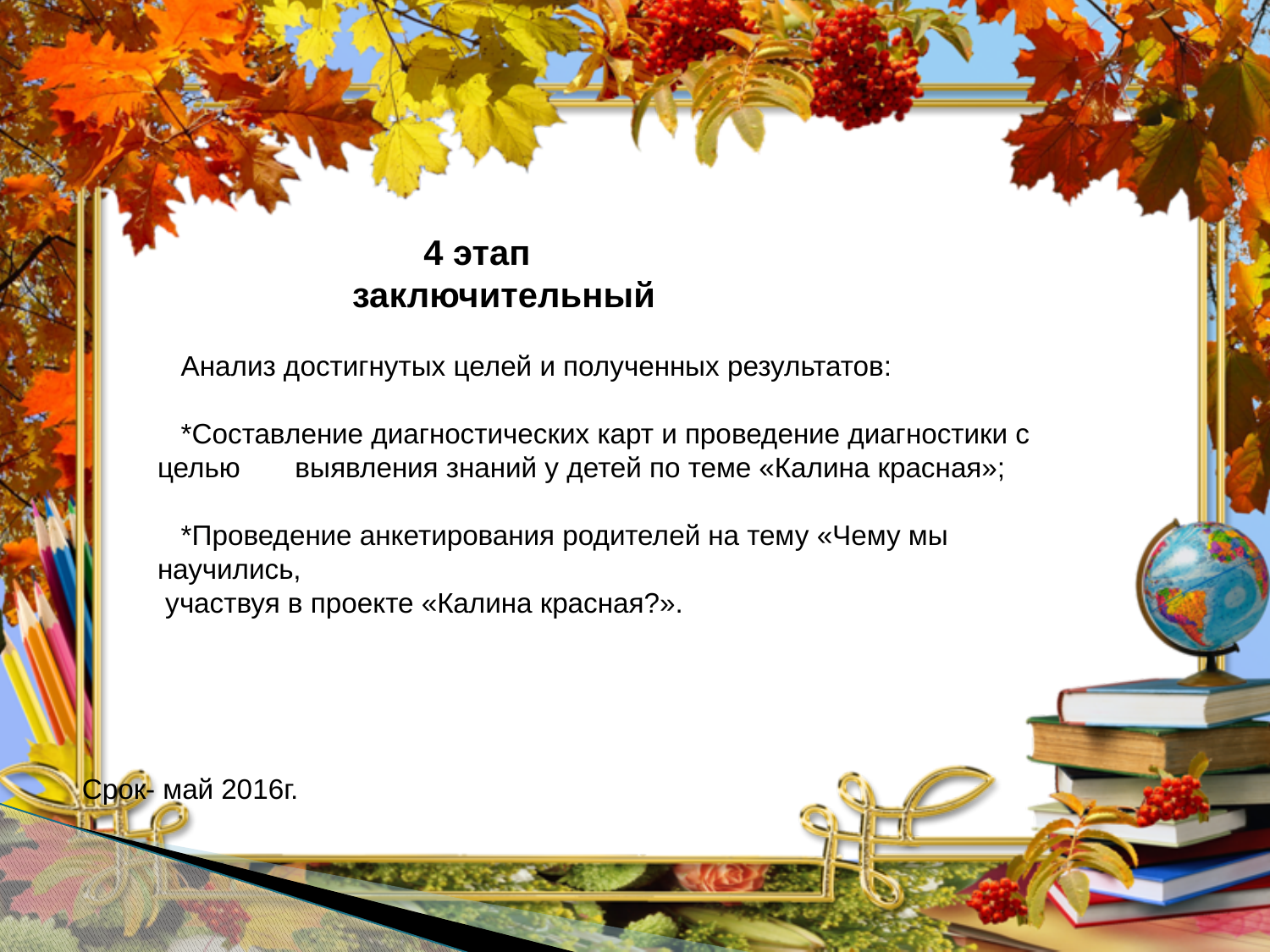

# 4 этап заключительный Анализ достигнутых целей и полученных результатов: *Составление диагностических карт и проведение диагностики с целью       выявления знаний у детей по теме «Калина красная»; *Проведение анкетирования родителей на тему «Чему мы научились, участвуя в проекте «Калина красная?».

Срок- май 2016г.